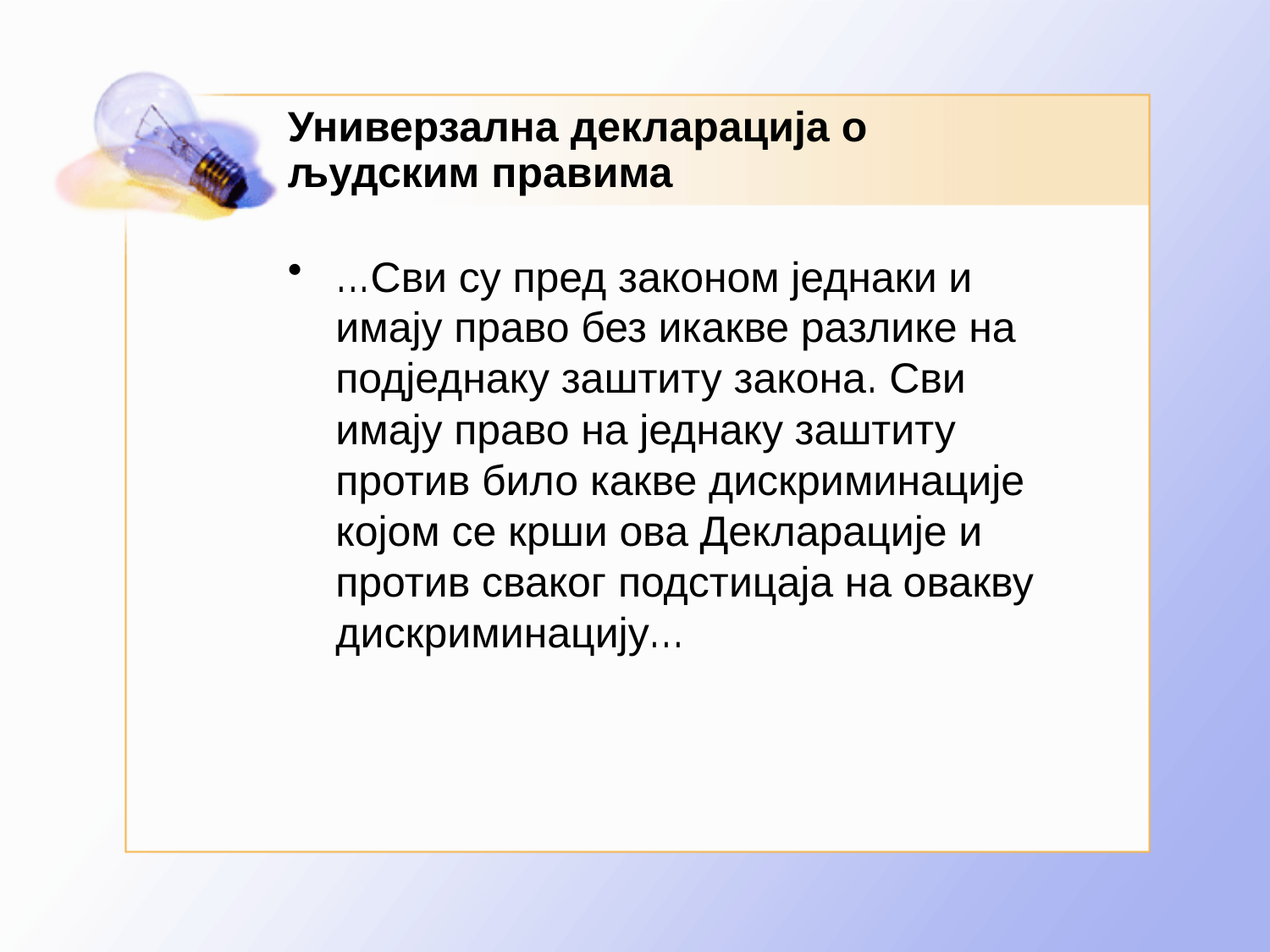

# Универзална декларација о људским правима
...Сви су пред законом једнаки и имају право без икакве разлике на подједнаку заштиту закона. Сви имају право на једнаку заштиту против било какве дискриминације којом се крши ова Декларације и против сваког подстицаја на овакву дискриминацију...